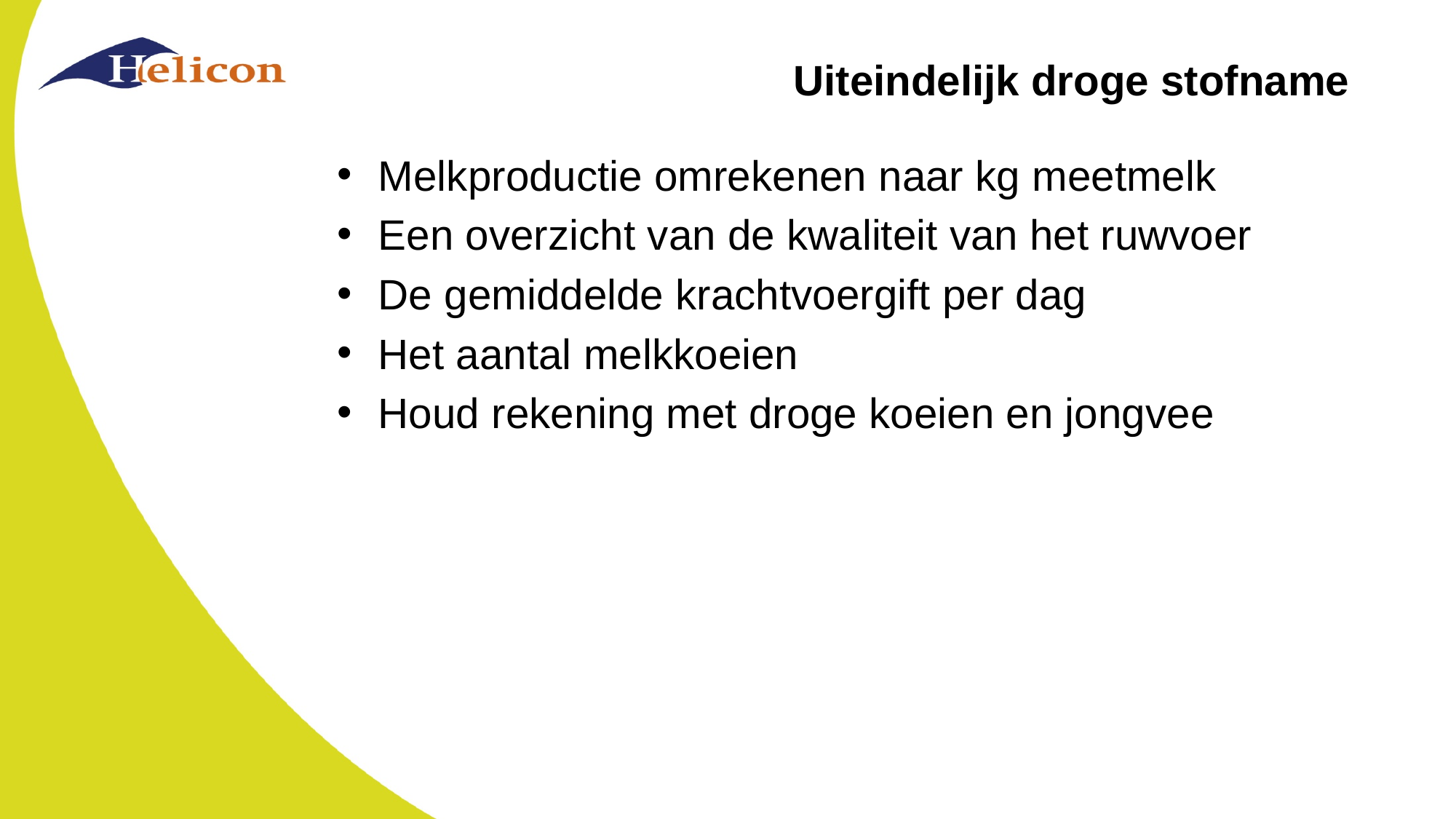

# Uiteindelijk droge stofname
Melkproductie omrekenen naar kg meetmelk
Een overzicht van de kwaliteit van het ruwvoer
De gemiddelde krachtvoergift per dag
Het aantal melkkoeien
Houd rekening met droge koeien en jongvee